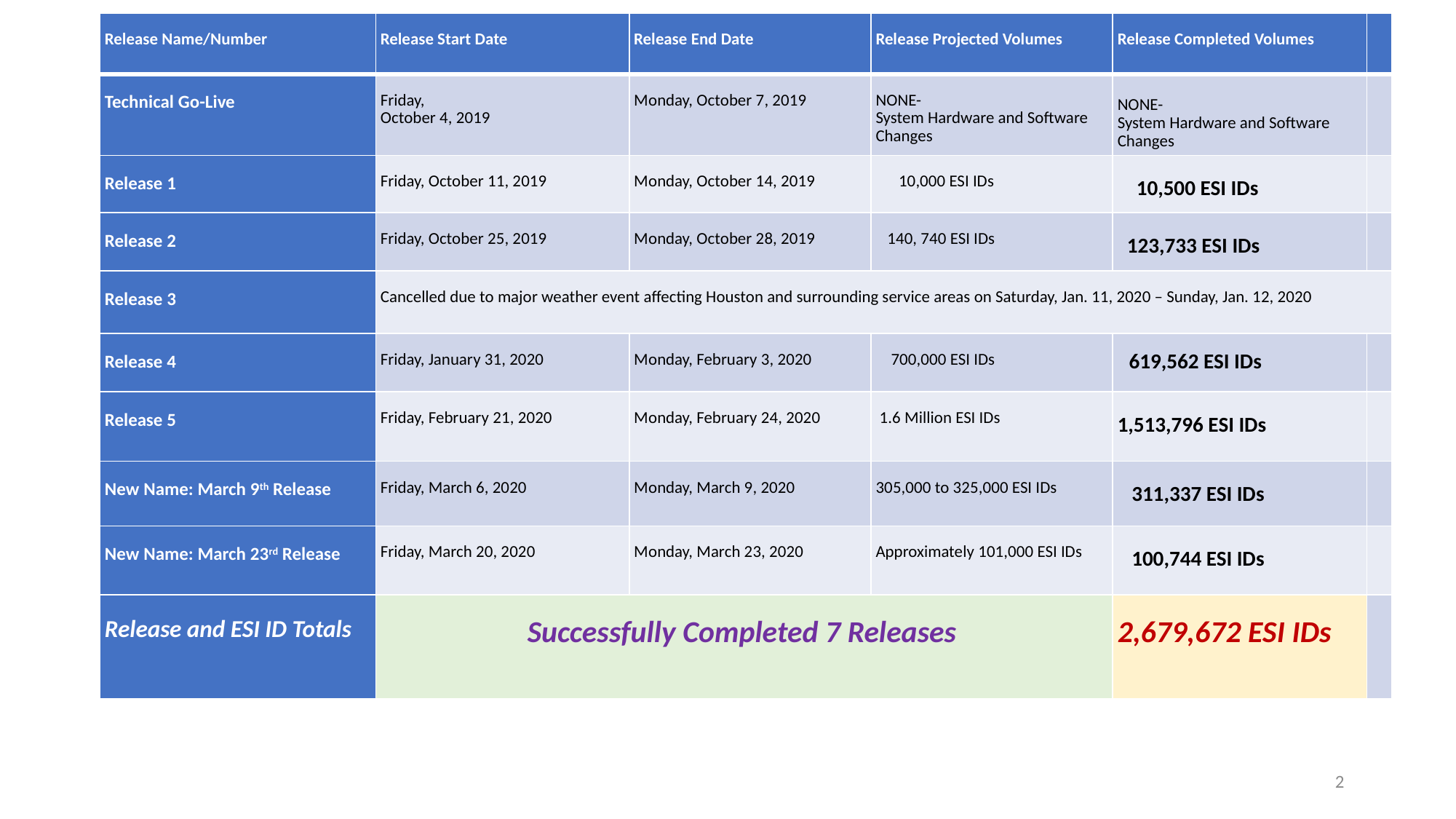

| Release Name/Number | Release Start Date | Release End Date | Release Projected Volumes | Release Completed Volumes |  |
| --- | --- | --- | --- | --- | --- |
| Technical Go-Live | Friday, October 4, 2019 | Monday, October 7, 2019 | NONE- System Hardware and Software Changes | NONE- System Hardware and Software Changes |  |
| Release 1 | Friday, October 11, 2019 | Monday, October 14, 2019 | 10,000 ESI IDs | 10,500 ESI IDs |  |
| Release 2 | Friday, October 25, 2019 | Monday, October 28, 2019 | 140, 740 ESI IDs | 123,733 ESI IDs |  |
| Release 3 | Cancelled due to major weather event affecting Houston and surrounding service areas on Saturday, Jan. 11, 2020 – Sunday, Jan. 12, 2020 |  |  |  |  |
| Release 4 | Friday, January 31, 2020 | Monday, February 3, 2020 | 700,000 ESI IDs | 619,562 ESI IDs |  |
| Release 5 | Friday, February 21, 2020 | Monday, February 24, 2020 | 1.6 Million ESI IDs | 1,513,796 ESI IDs |  |
| New Name: March 9th Release | Friday, March 6, 2020 | Monday, March 9, 2020 | 305,000 to 325,000 ESI IDs | 311,337 ESI IDs |  |
| New Name: March 23rd Release | Friday, March 20, 2020 | Monday, March 23, 2020 | Approximately 101,000 ESI IDs | 100,744 ESI IDs |  |
| Release and ESI ID Totals | Successfully Completed 7 Releases |  |  | 2,679,672 ESI IDs |  |
2